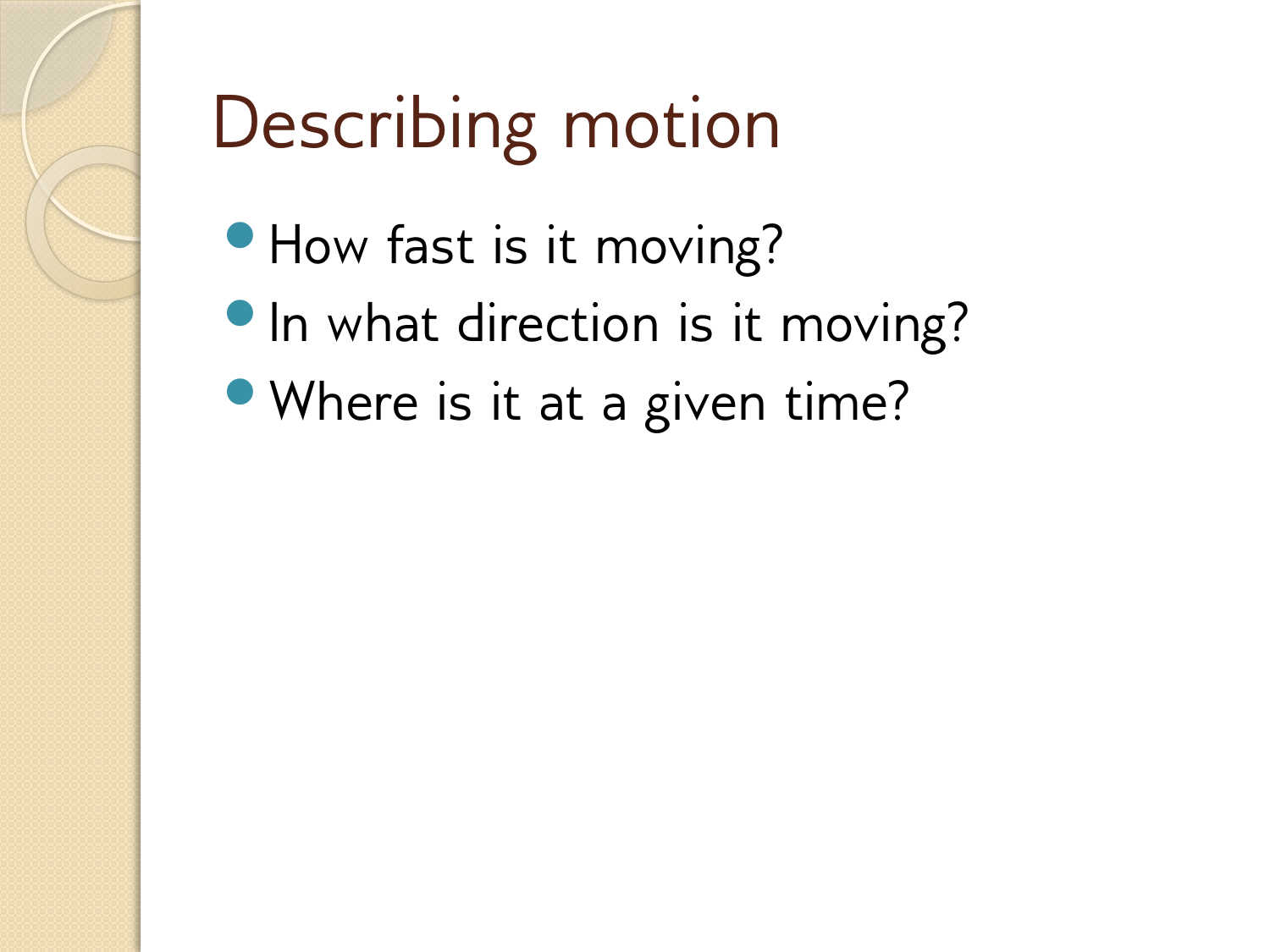

# Describing motion
How fast is it moving?
In what direction is it moving?
Where is it at a given time?